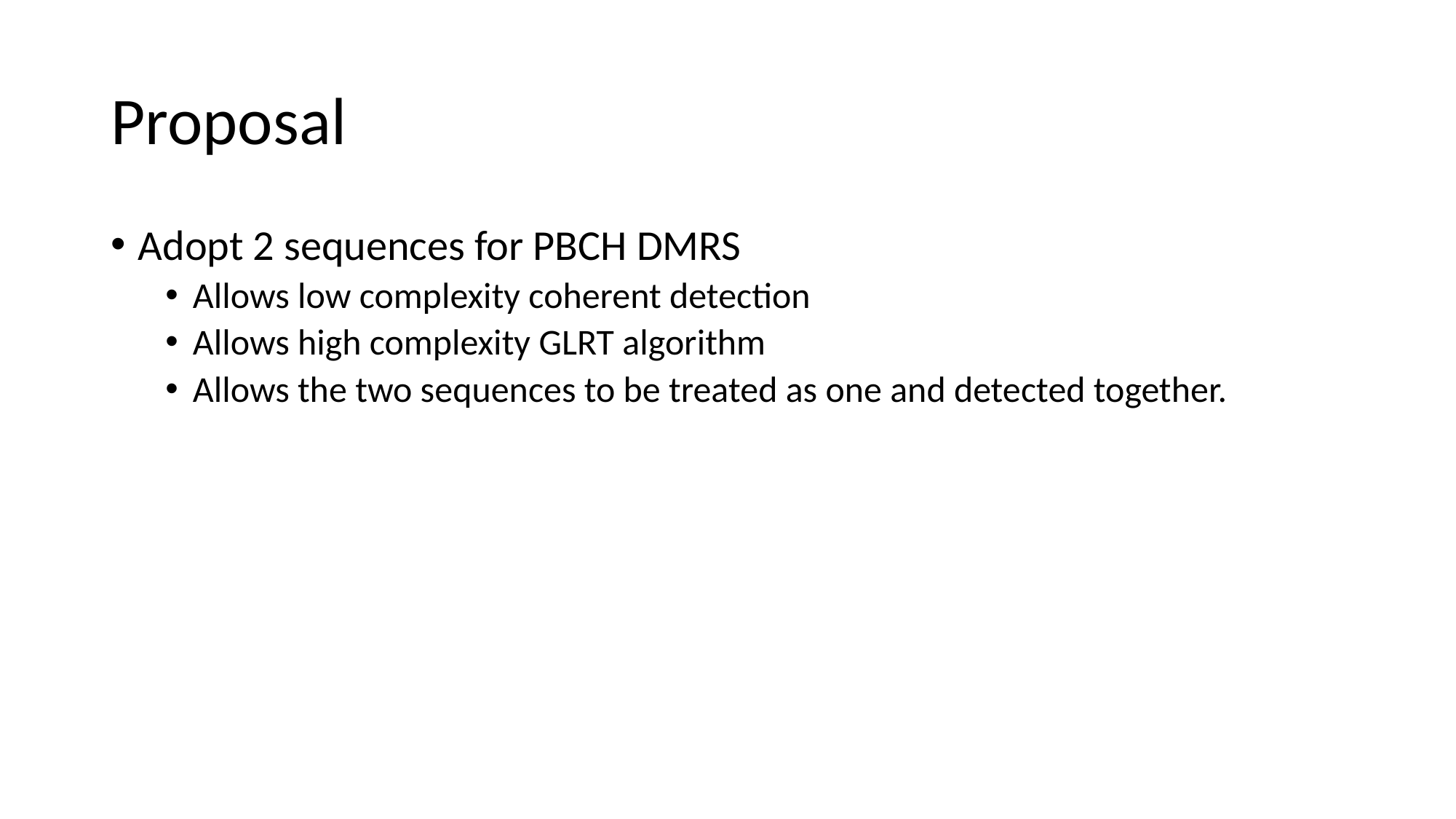

# Proposal
Adopt 2 sequences for PBCH DMRS
Allows low complexity coherent detection
Allows high complexity GLRT algorithm
Allows the two sequences to be treated as one and detected together.